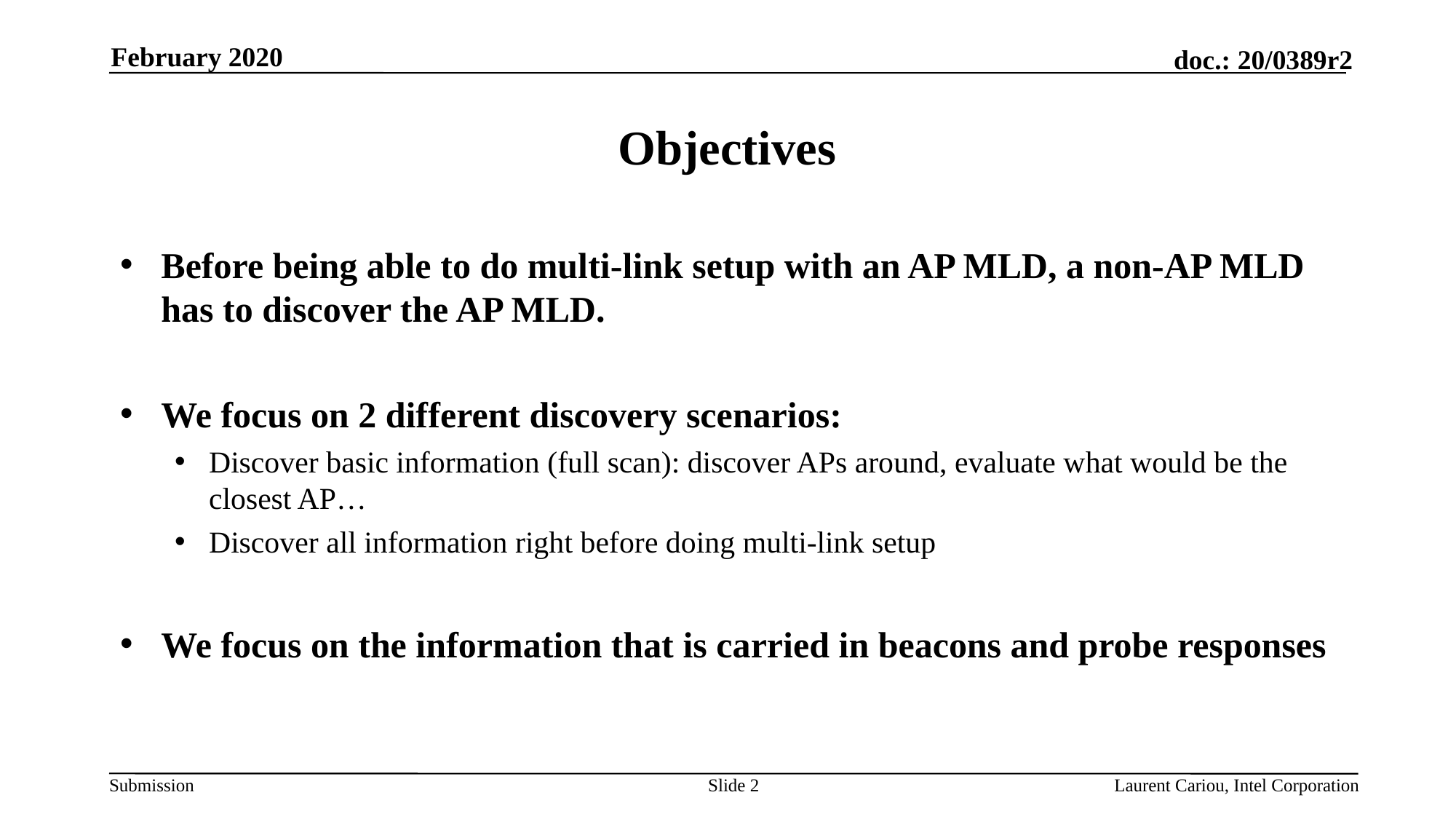

February 2020
# Objectives
Before being able to do multi-link setup with an AP MLD, a non-AP MLD has to discover the AP MLD.

We focus on 2 different discovery scenarios:
Discover basic information (full scan): discover APs around, evaluate what would be the closest AP…
Discover all information right before doing multi-link setup

We focus on the information that is carried in beacons and probe responses
Slide 2
Laurent Cariou, Intel Corporation